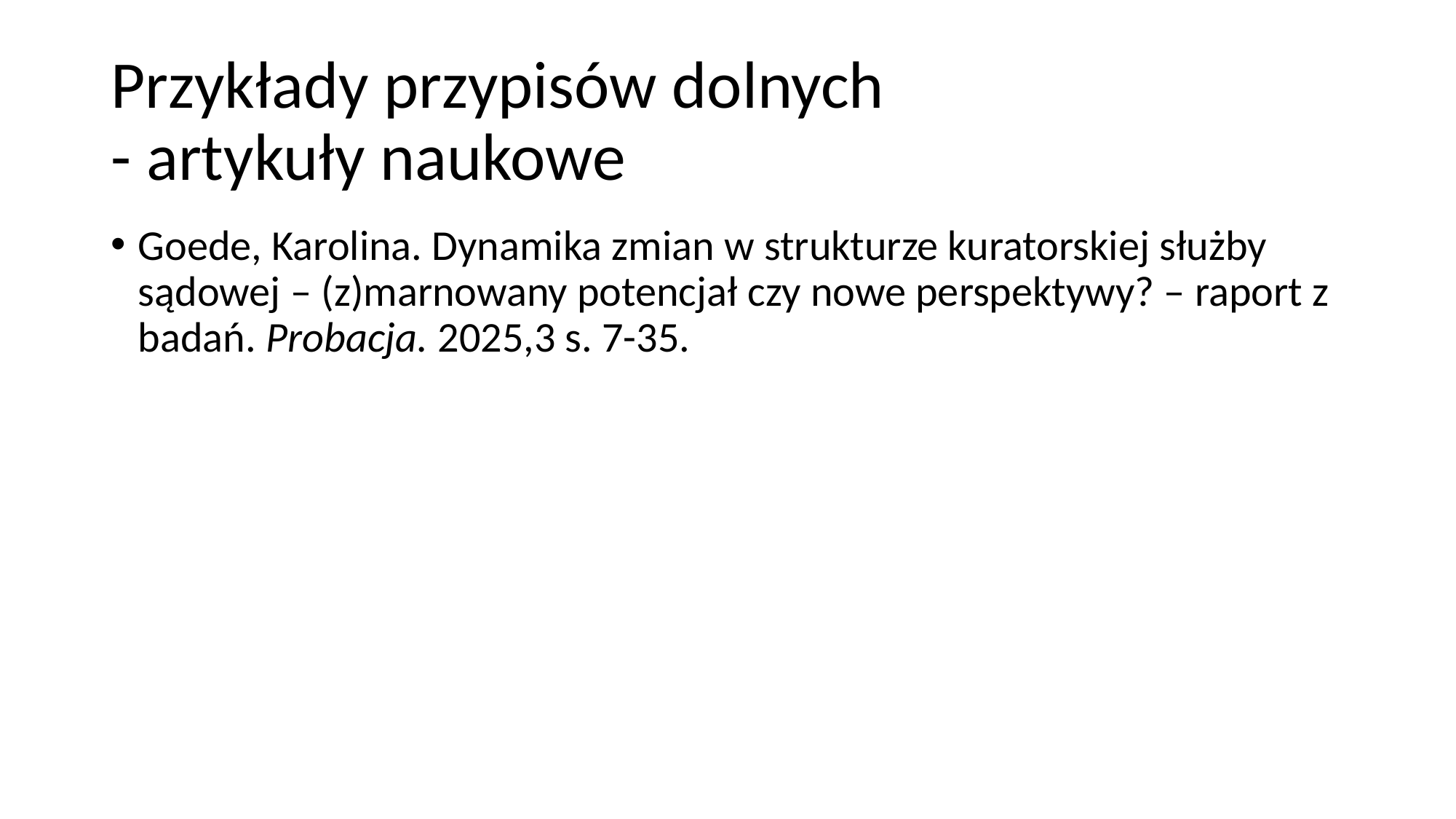

# Przykłady przypisów dolnych - artykuły naukowe
Goede, Karolina. Dynamika zmian w strukturze kuratorskiej służby sądowej – (z)marnowany potencjał czy nowe perspektywy? – raport z badań. Probacja. 2025,3 s. 7-35.